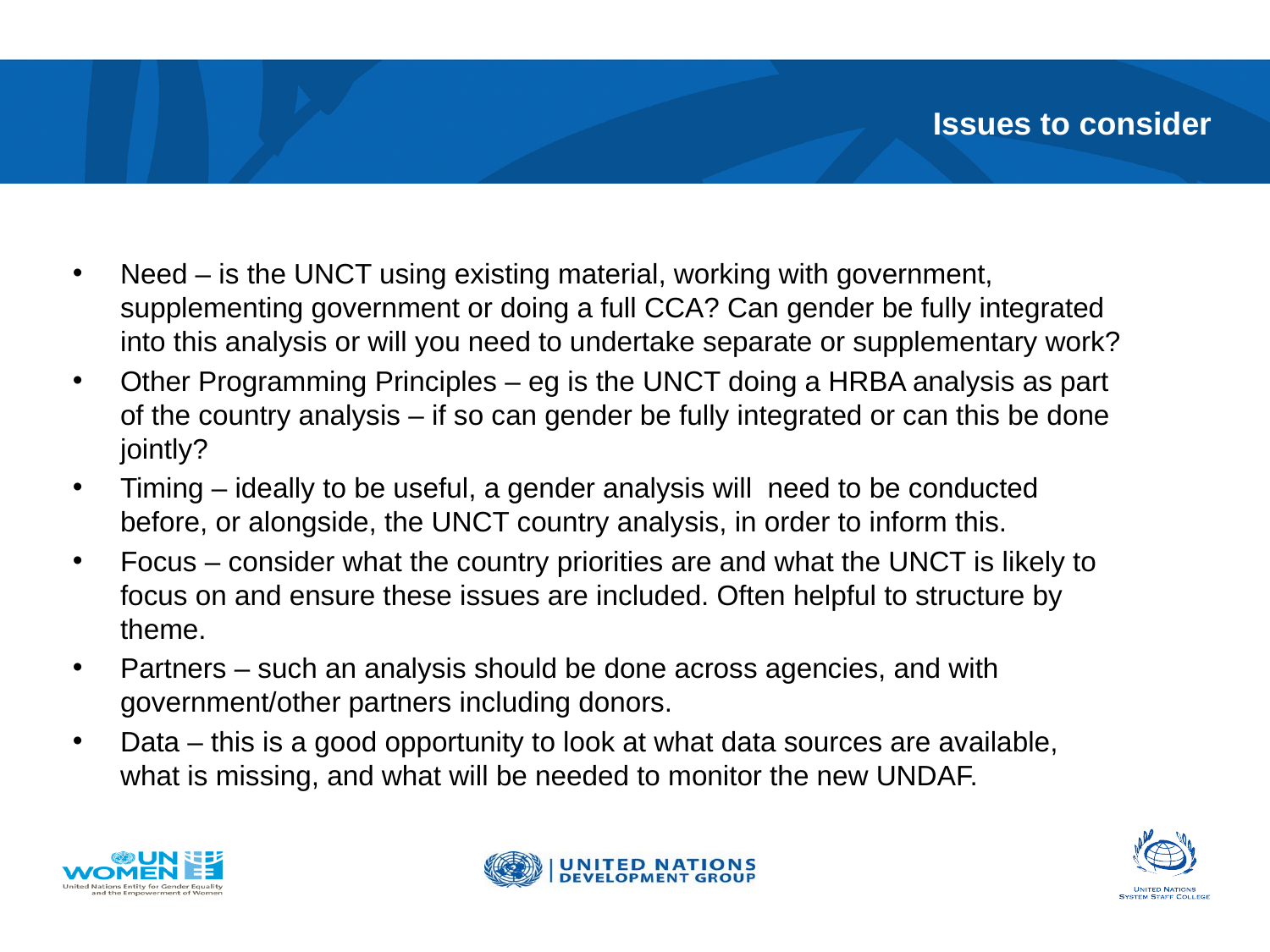

# Issues to consider
Need – is the UNCT using existing material, working with government, supplementing government or doing a full CCA? Can gender be fully integrated into this analysis or will you need to undertake separate or supplementary work?
Other Programming Principles – eg is the UNCT doing a HRBA analysis as part of the country analysis – if so can gender be fully integrated or can this be done jointly?
Timing – ideally to be useful, a gender analysis will  need to be conducted before, or alongside, the UNCT country analysis, in order to inform this.
Focus – consider what the country priorities are and what the UNCT is likely to focus on and ensure these issues are included. Often helpful to structure by theme.
Partners – such an analysis should be done across agencies, and with government/other partners including donors.
Data – this is a good opportunity to look at what data sources are available, what is missing, and what will be needed to monitor the new UNDAF.